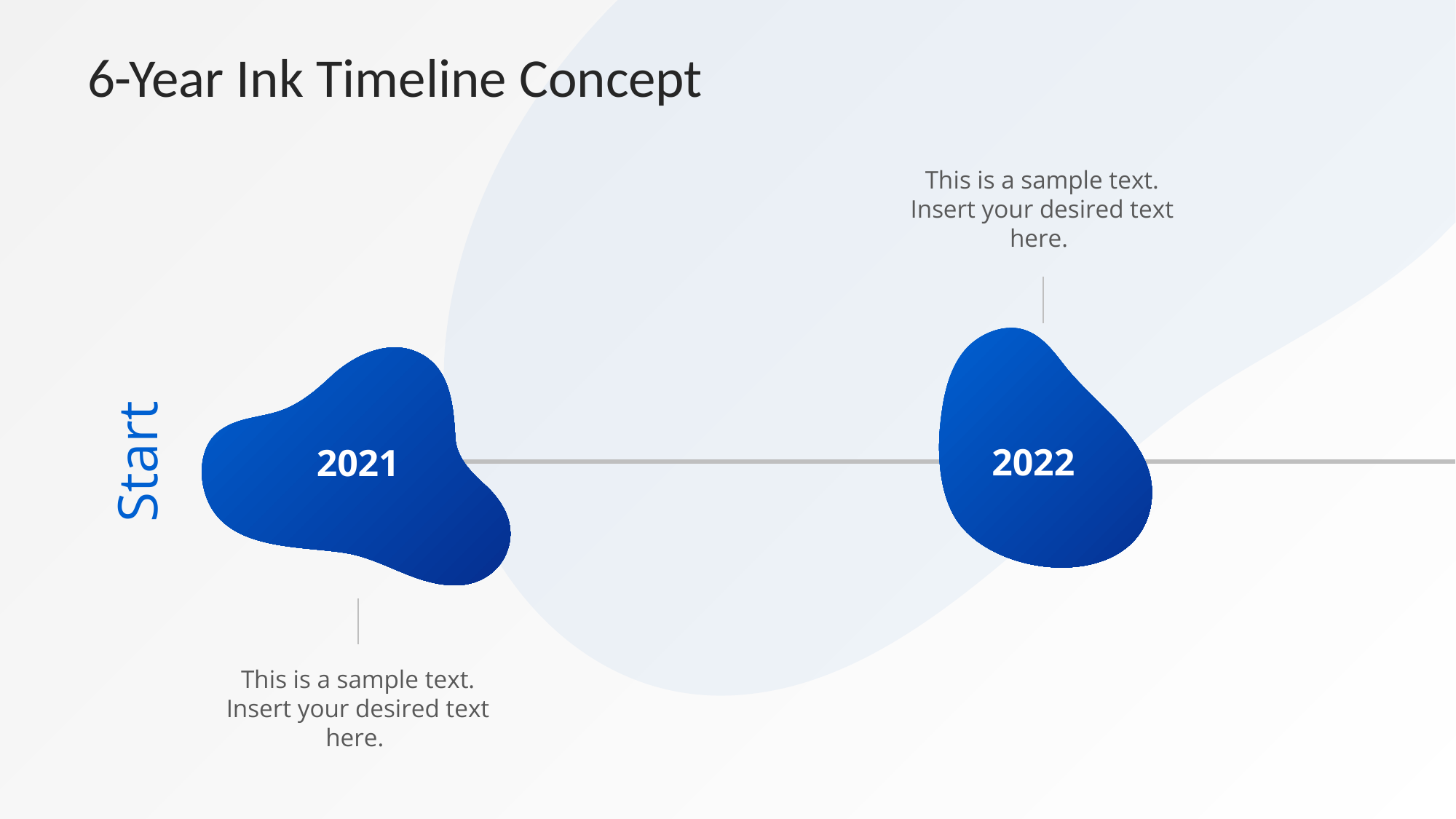

# 6-Year Ink Timeline Concept
This is a sample text. Insert your desired text here.

2022

Start
2021
This is a sample text. Insert your desired text here.